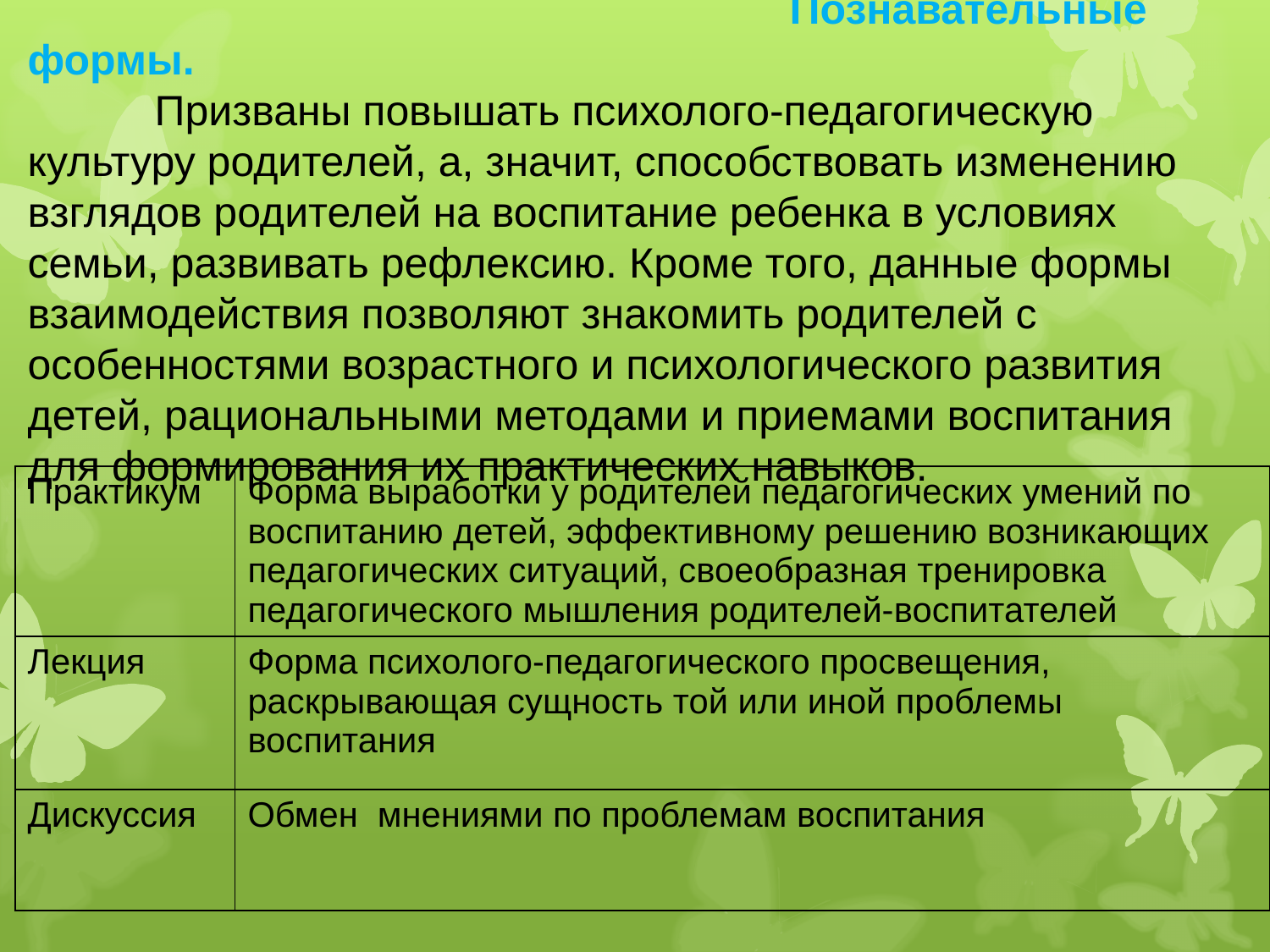

# Познавательные формы. Призваны повышать психолого-педагогическую культуру родителей, а, значит, способствовать изменению взглядов родителей на воспитание ребенка в условиях семьи, развивать рефлексию. Кроме того, данные формы взаимодействия позволяют знакомить родителей с особенностями возрастного и психологического развития детей, рациональными методами и приемами воспитания для формирования их практических навыков.
| Практикум | Форма выработки у родителей педагогических умений по воспитанию детей, эффективному решению возникающих педагогических ситуаций, своеобразная тренировка педагогического мышления родителей-воспитателей |
| --- | --- |
| Лекция | Форма психолого-педагогического просвещения, раскрывающая сущность той или иной проблемы воспитания |
| Дискуссия | Обмен мнениями по проблемам воспитания |